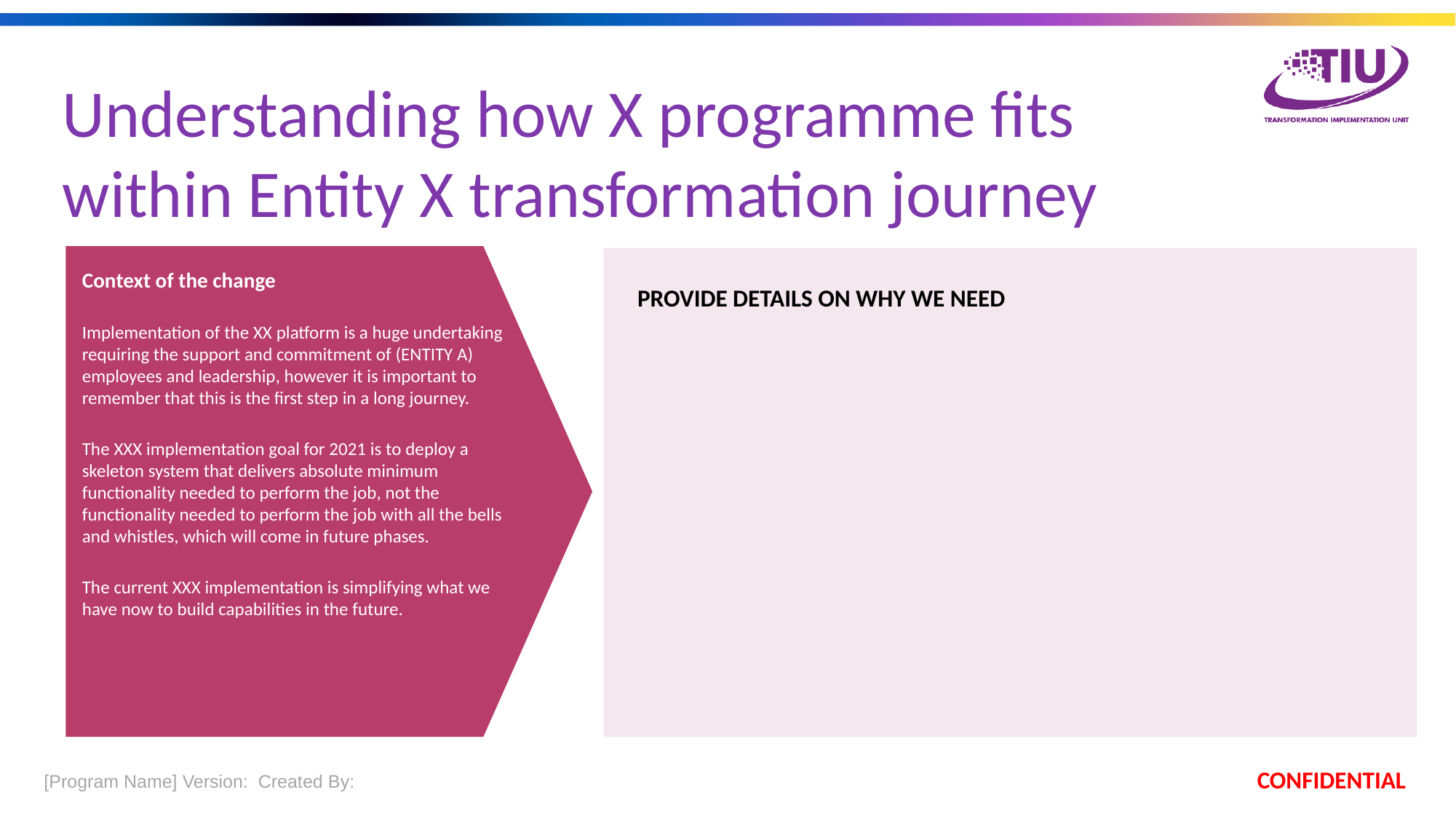

Understanding how X programme fits within Entity X transformation journey

Context of the change

Implementation of the XX platform is a huge undertaking requiring the support and commitment of (ENTITY A) employees and leadership, however it is important to remember that this is the first step in a long journey.

The XXX implementation goal for 2021 is to deploy a skeleton system that delivers absolute minimum functionality needed to perform the job, not the functionality needed to perform the job with all the bells and whistles, which will come in future phases.

The current XXX implementation is simplifying what we have now to build capabilities in the future.
PROVIDE DETAILS ON WHY WE NEED
 [Program Name] Version:  Created By:
CONFIDENTIAL